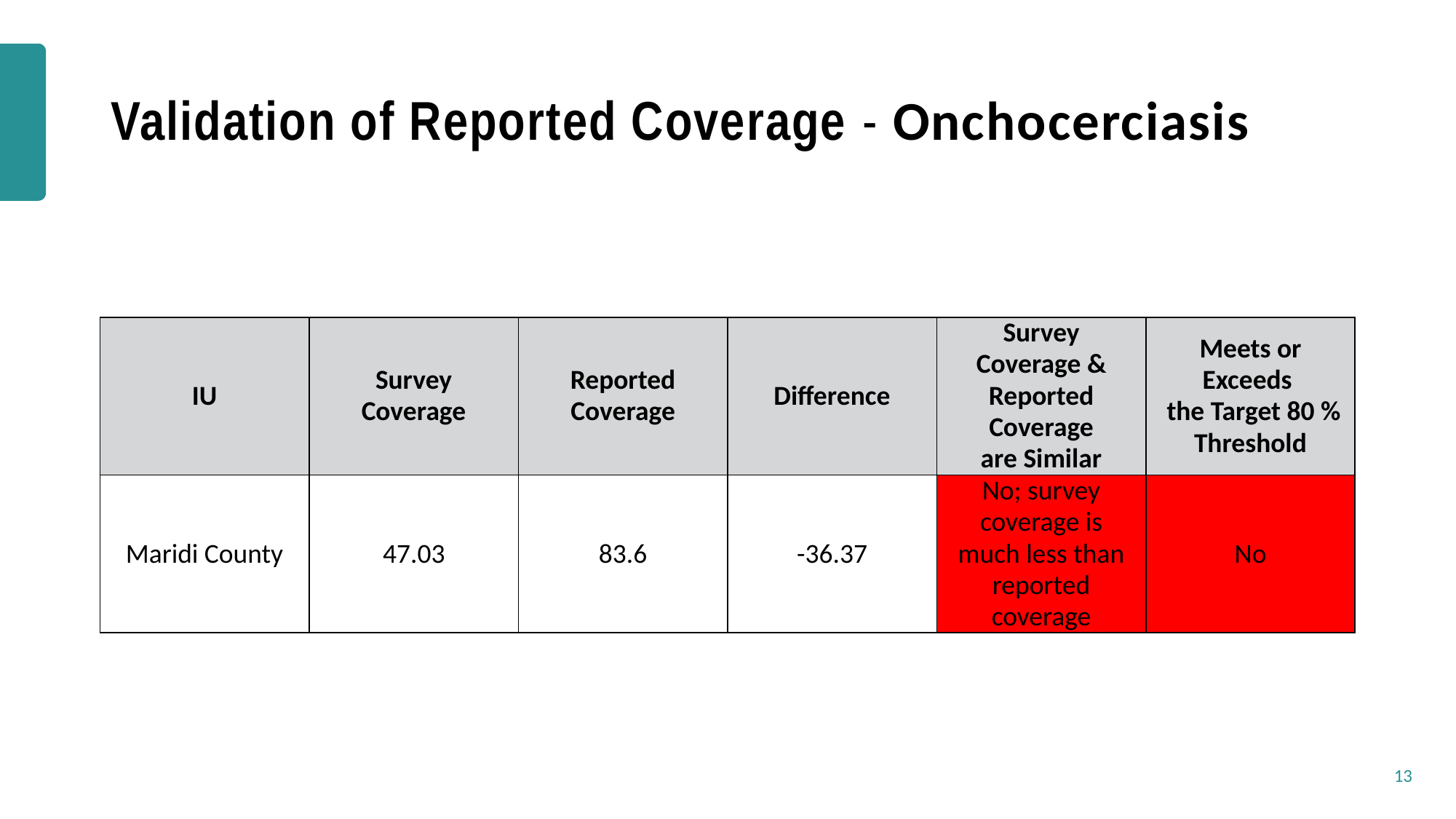

# Validation of Reported Coverage - Onchocerciasis
| IU | Survey Coverage | Reported Coverage | Difference | Survey Coverage & Reported Coverage are Similar | Meets or Exceeds the Target 80 % Threshold |
| --- | --- | --- | --- | --- | --- |
| Maridi County | 47.03 | 83.6 | -36.37 | No; survey coverage is much less than reported coverage | No |
13